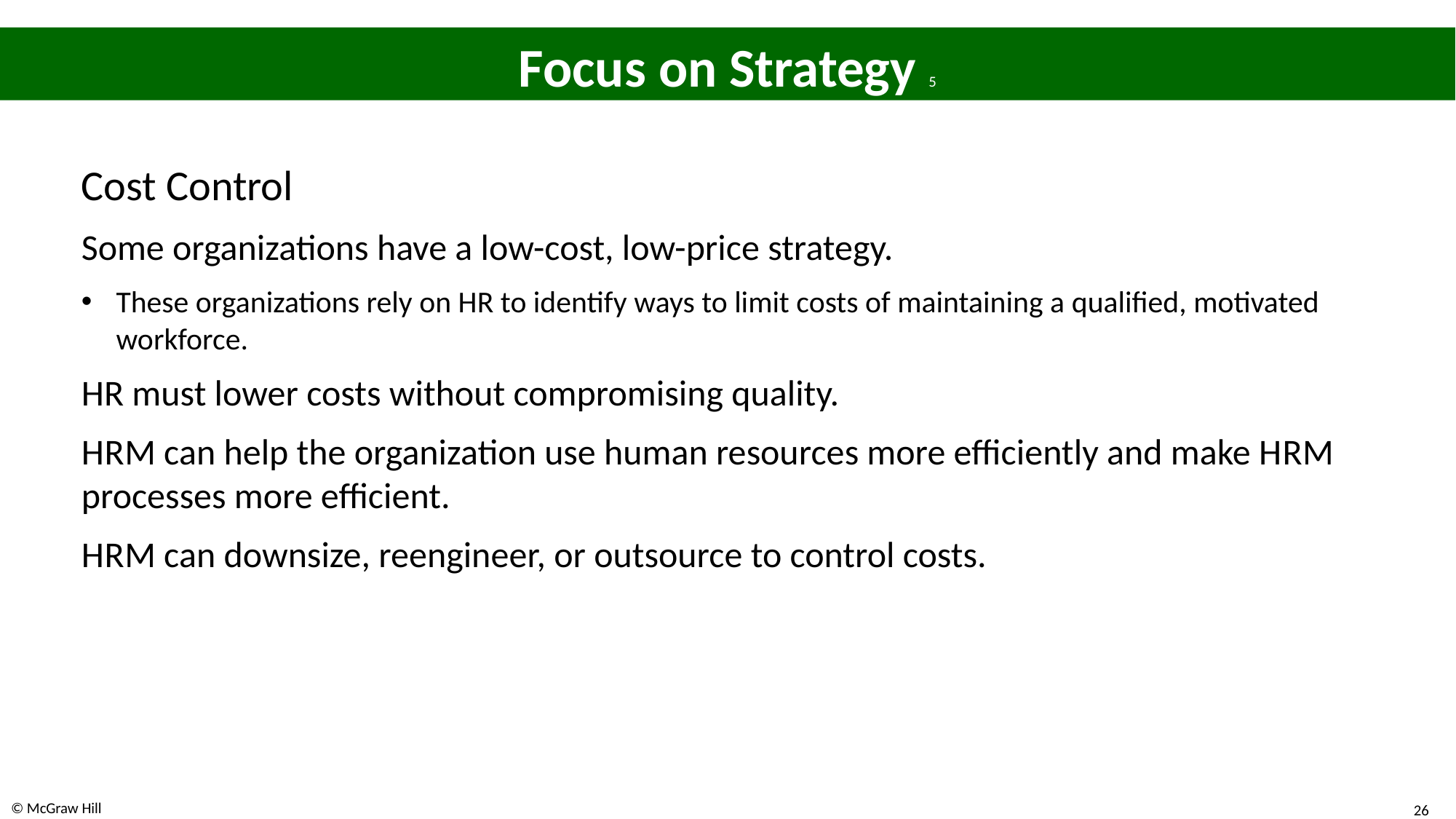

# Focus on Strategy 5
Cost Control
Some organizations have a low-cost, low-price strategy.
These organizations rely on HR to identify ways to limit costs of maintaining a qualified, motivated workforce.
HR must lower costs without compromising quality.
H R M can help the organization use human resources more efficiently and make H R M processes more efficient.
H R M can downsize, reengineer, or outsource to control costs.